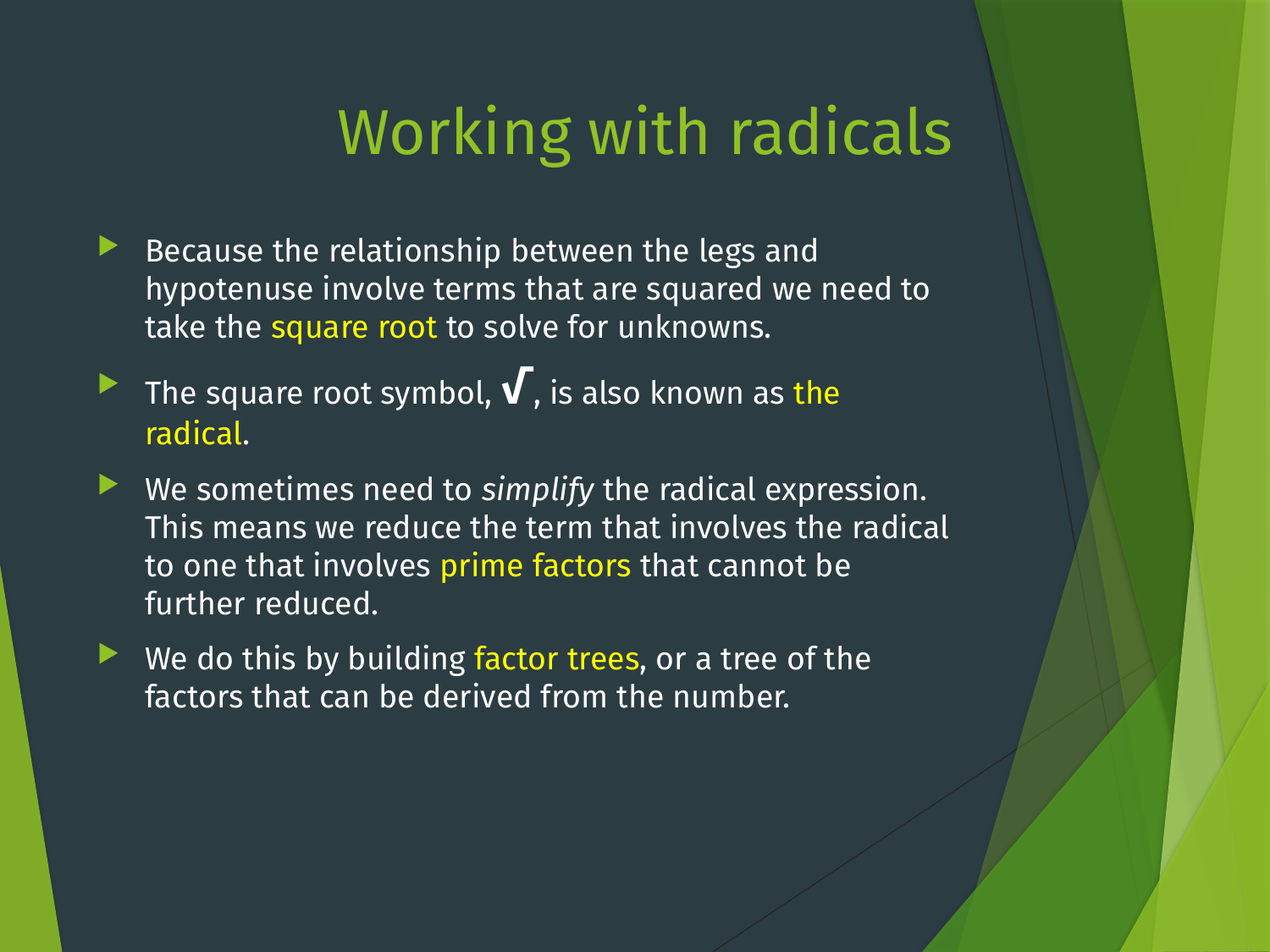

# Working with radicals
Because the relationship between the legs and hypotenuse involve terms that are squared we need to take the square root to solve for unknowns.
The square root symbol, √ , is also known as the radical.
We sometimes need to simplify the radical expression. This means we reduce the term that involves the radical to one that involves prime factors that cannot be further reduced.
We do this by building factor trees, or a tree of the factors that can be derived from the number.